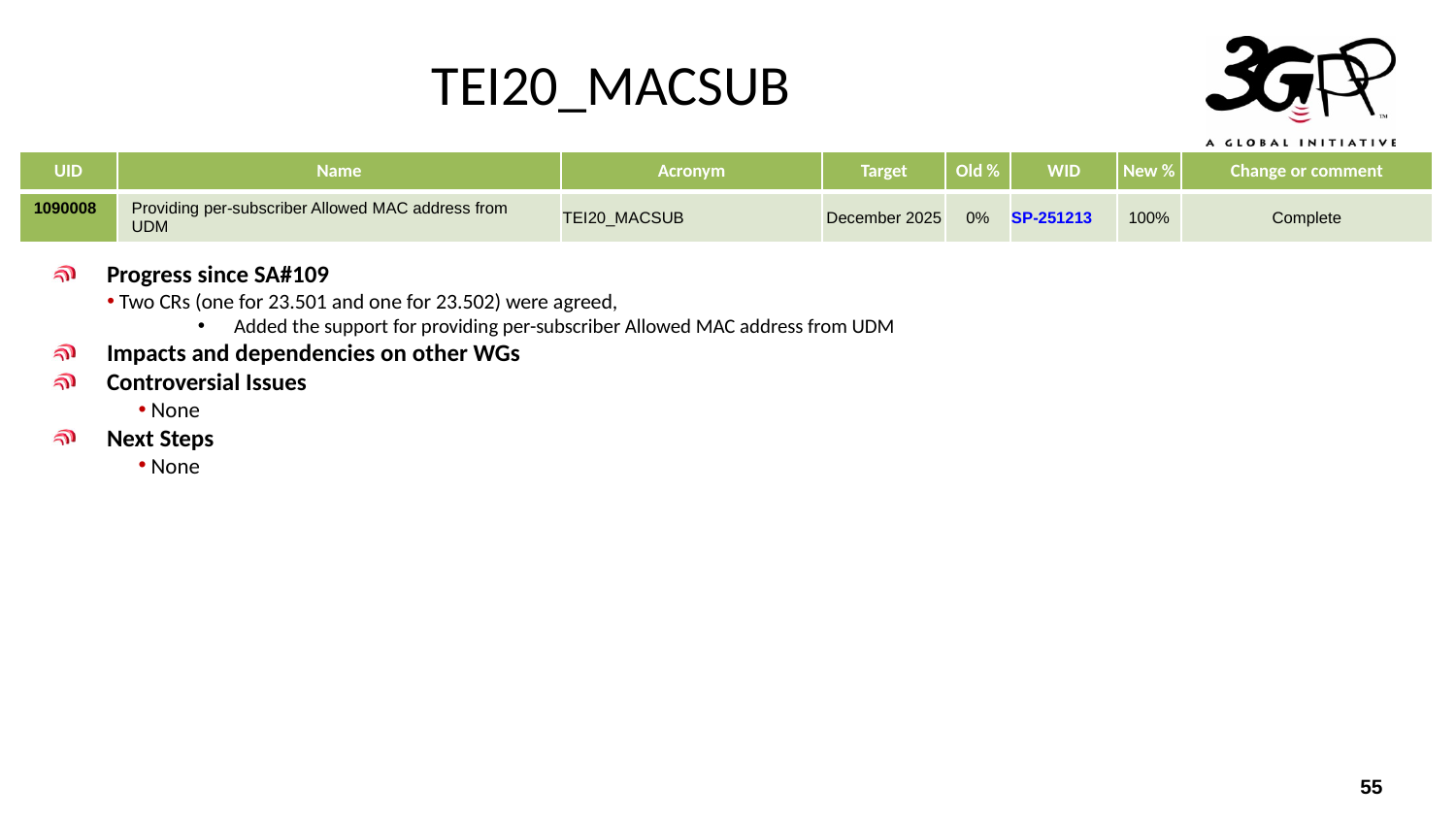

# TEI20_MACSUB
| UID | Name | Acronym | Target | Old % | WID | New % | Change or comment |
| --- | --- | --- | --- | --- | --- | --- | --- |
| 1090008 | Providing per-subscriber Allowed MAC address from UDM | TEI20\_MACSUB | December 2025 | 0% | SP-251213 | 100% | Complete |
Progress since SA#109
 Two CRs (one for 23.501 and one for 23.502) were agreed,
Added the support for providing per-subscriber Allowed MAC address from UDM
Impacts and dependencies on other WGs
Controversial Issues
 None
Next Steps
 None